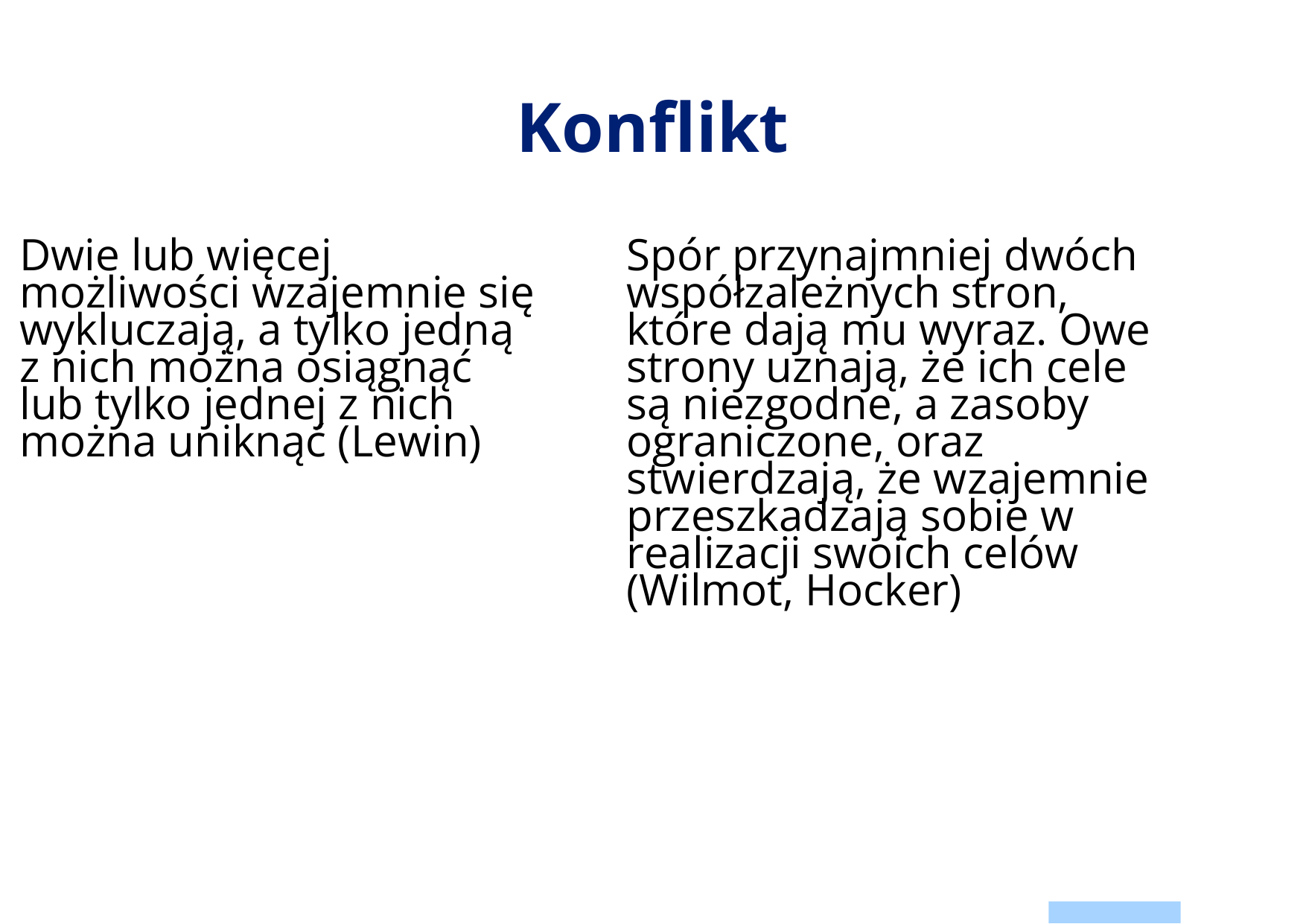

# Konflikt
Dwie lub więcej możliwości wzajemnie się wykluczają, a tylko jedną z nich można osiągnąć lub tylko jednej z nich można uniknąć (Lewin)

Spór przynajmniej dwóch współzależnych stron, które dają mu wyraz. Owe strony uznają, że ich cele są niezgodne, a zasoby ograniczone, oraz stwierdzają, że wzajemnie przeszkadzają sobie w realizacji swoich celów (Wilmot, Hocker)